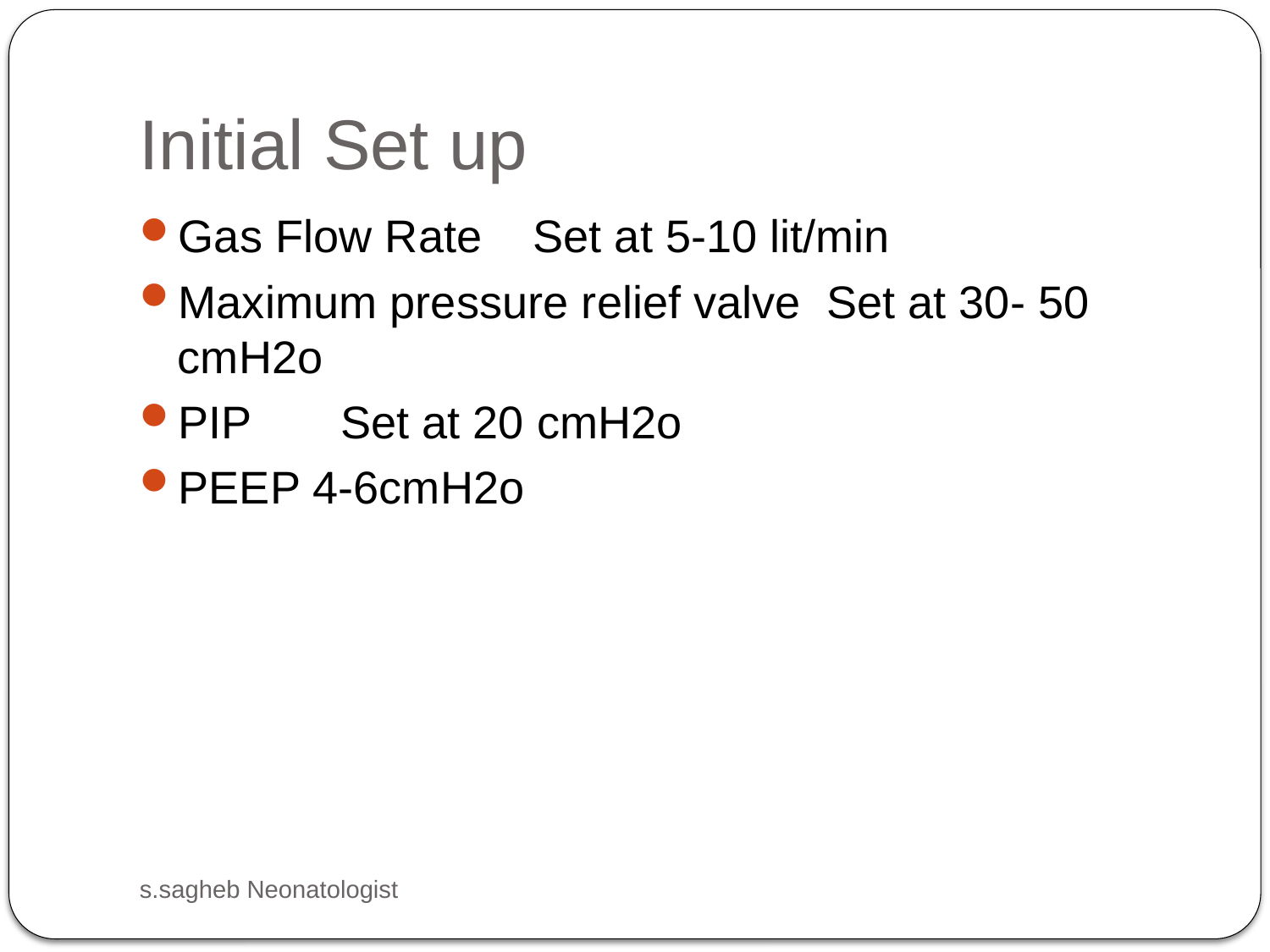

# Initial Set up
Gas Flow Rate    Set at 5-10 lit/min
Maximum pressure relief valve  Set at 30- 50 cmH2o
PIP       Set at 20 cmH2o
PEEP 4-6cmH2o
s.sagheb Neonatologist